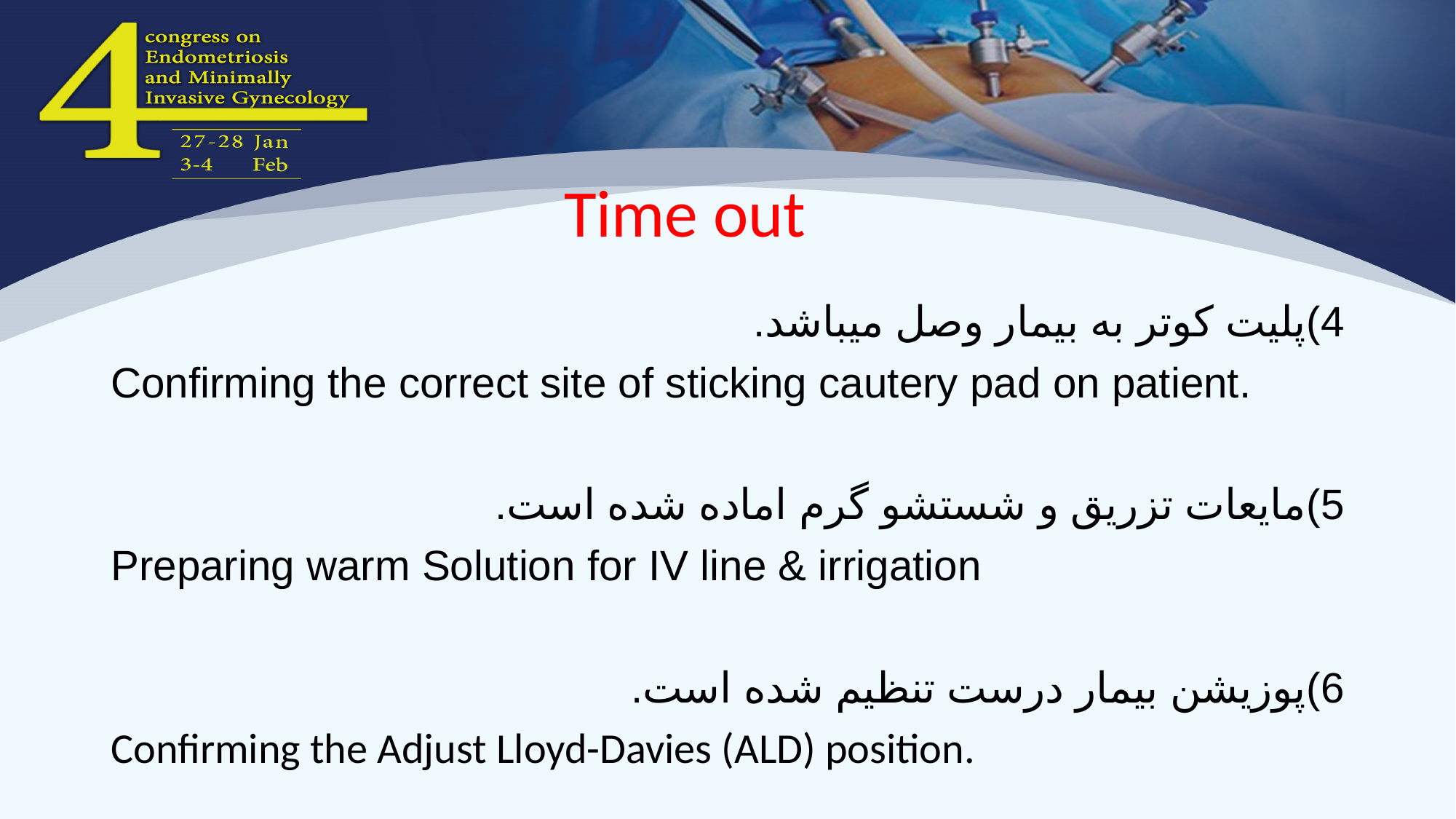

# Time out
4)پلیت کوتر به بیمار وصل میباشد.
Confirming the correct site of sticking cautery pad on patient.

5)مایعات تزریق و شستشو گرم اماده شده است.
Preparing warm Solution for IV line & irrigation

6)پوزیشن بیمار درست تنظیم شده است.
Confirming the Adjust Lloyd-Davies (ALD) position.